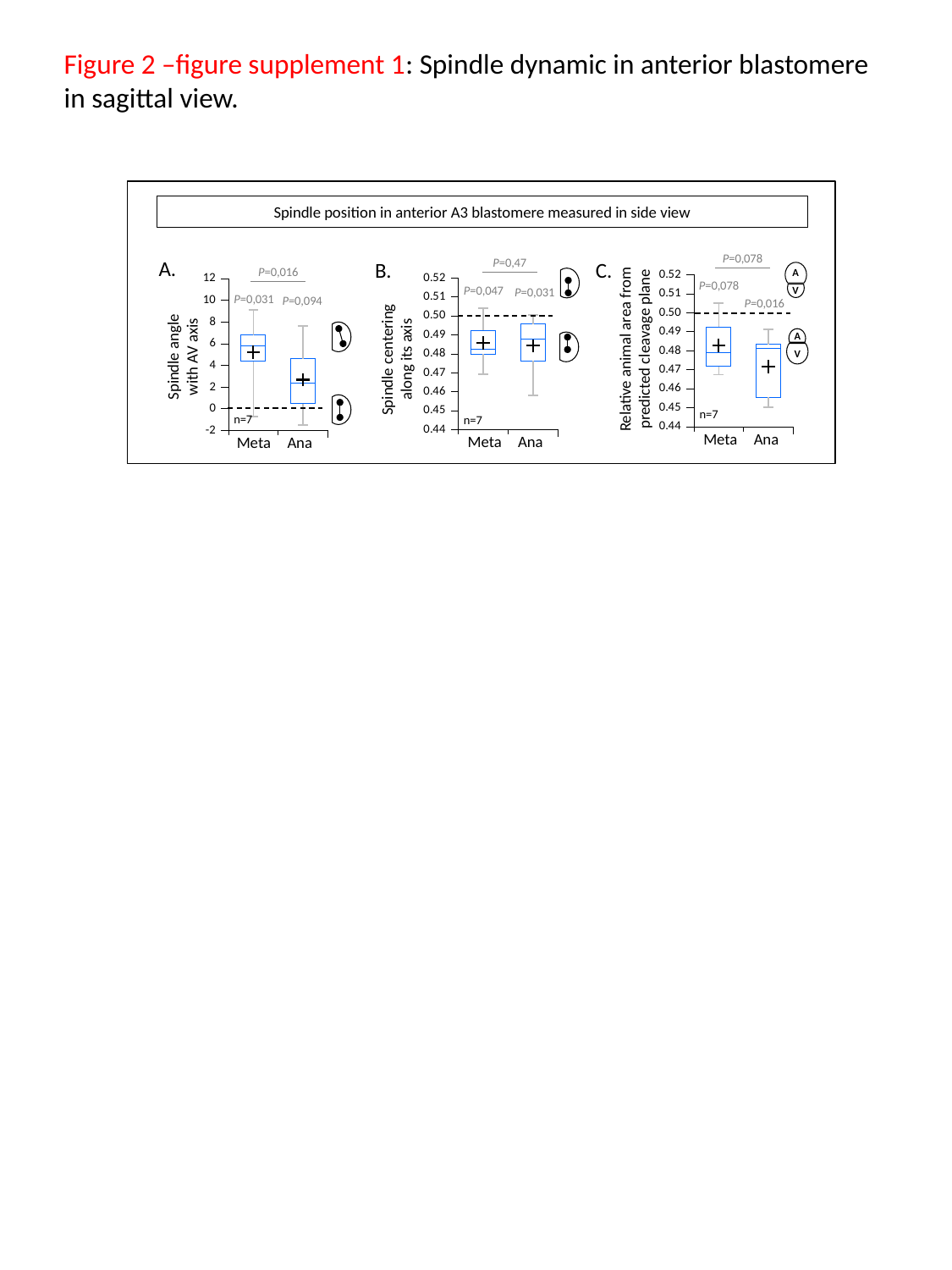

Figure 2 –figure supplement 1: Spindle dynamic in anterior blastomere in sagittal view.

Spindle position in anterior A3 blastomere measured in side view
P=0,078
P=0,47
A.
C.
B.
P=0,016
V

A

### Chart

| Category |  |  |  |  |
|---|---|---|---|---|
| Metaphase | 0.471623355369069 | 0.00716831781922372 | 0.0136016618108216 | 0.482737865973117 |
| Anaphase | 0.455381088072686 | 0.0258320033480057 | 0.00217195784539681 | 0.471433116824953 |

### Chart

| Category |  |  |  |  |
|---|---|---|---|---|
| Metaphase | 0.479699940501353 | 0.00244359077578138 | 0.0101373504485664 | 0.485599859699969 |
| Anaphase | 0.476078968098638 | 0.0114658806968514 | 0.00814546187441589 | 0.484224484299446 |

### Chart

| Category |  |  |  |  |
|---|---|---|---|---|
| Metaphase | 4.35 | 1.470000000000001 | 0.965 | 5.212857142857142 |
| Anaphase | 0.45 | 1.94 | 2.21 | 2.661428571428571 |
P=0,078
P=0,047
P=0,031
P=0,031
P=0,094
P=0,016

A

V
Relative animal area from predicted cleavage plane
Spindle angle
with AV axis

Spindle centering
along its axis

n=7
n=7
n=7
Meta
 Ana
Meta
 Ana
Meta
 Ana